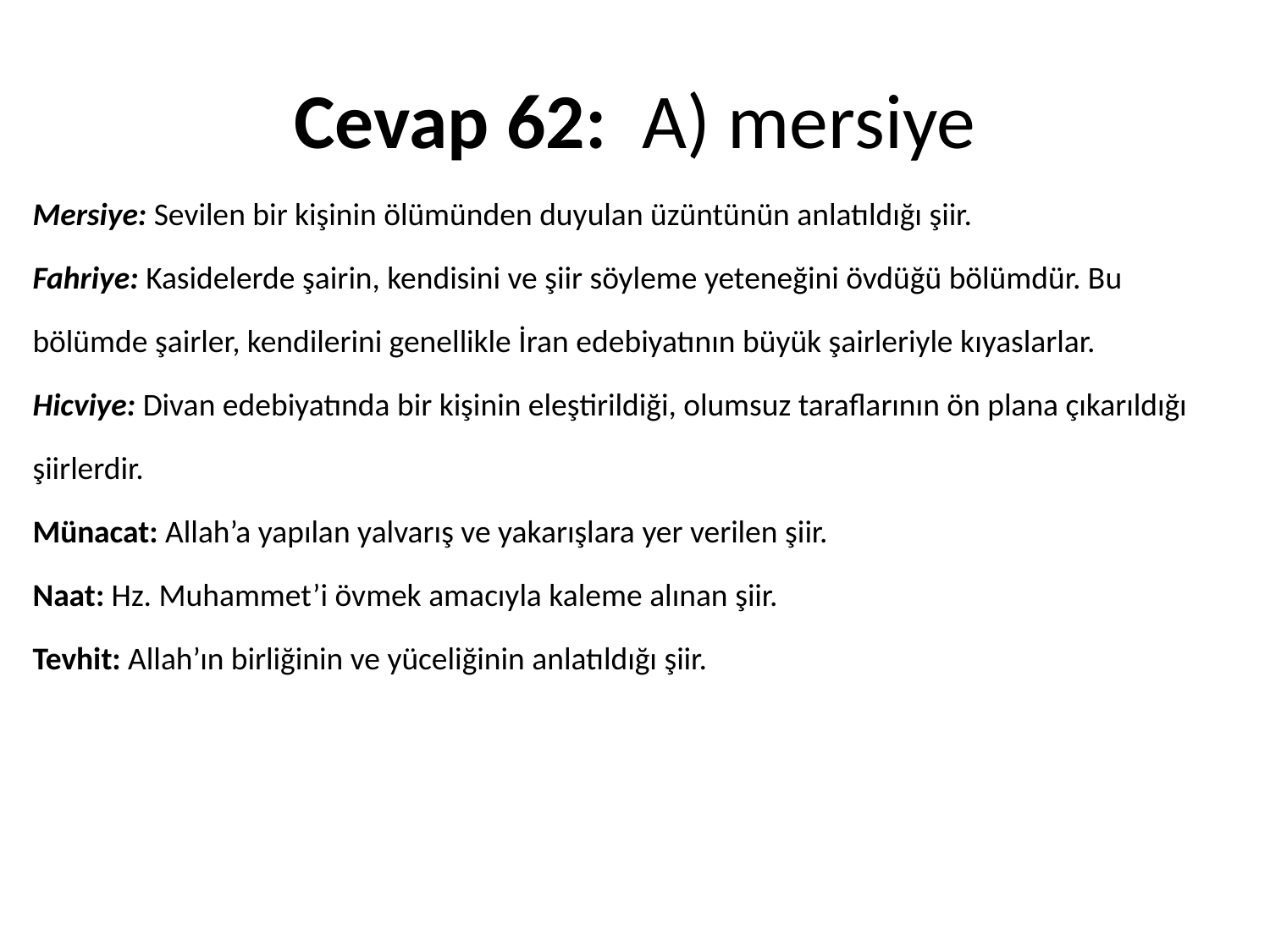

# Cevap 62:  A) mersiye
Mersiye: Sevilen bir kişinin ölümünden duyulan üzüntünün anlatıldığı şiir.
Fahriye: Kasidelerde şairin, kendisini ve şiir söyleme yeteneğini övdüğü bölümdür. Bu
bölümde şairler, kendilerini genellikle İran edebiyatının büyük şairleriyle kıyaslarlar.
Hicviye: Divan edebiyatında bir kişinin eleştirildiği, olumsuz taraflarının ön plana çıkarıldığı
şiirlerdir.
Münacat: Allah’a yapılan yalvarış ve yakarışlara yer verilen şiir.
Naat: Hz. Muhammet’i övmek amacıyla kaleme alınan şiir.
Tevhit: Allah’ın birliğinin ve yüceliğinin anlatıldığı şiir.